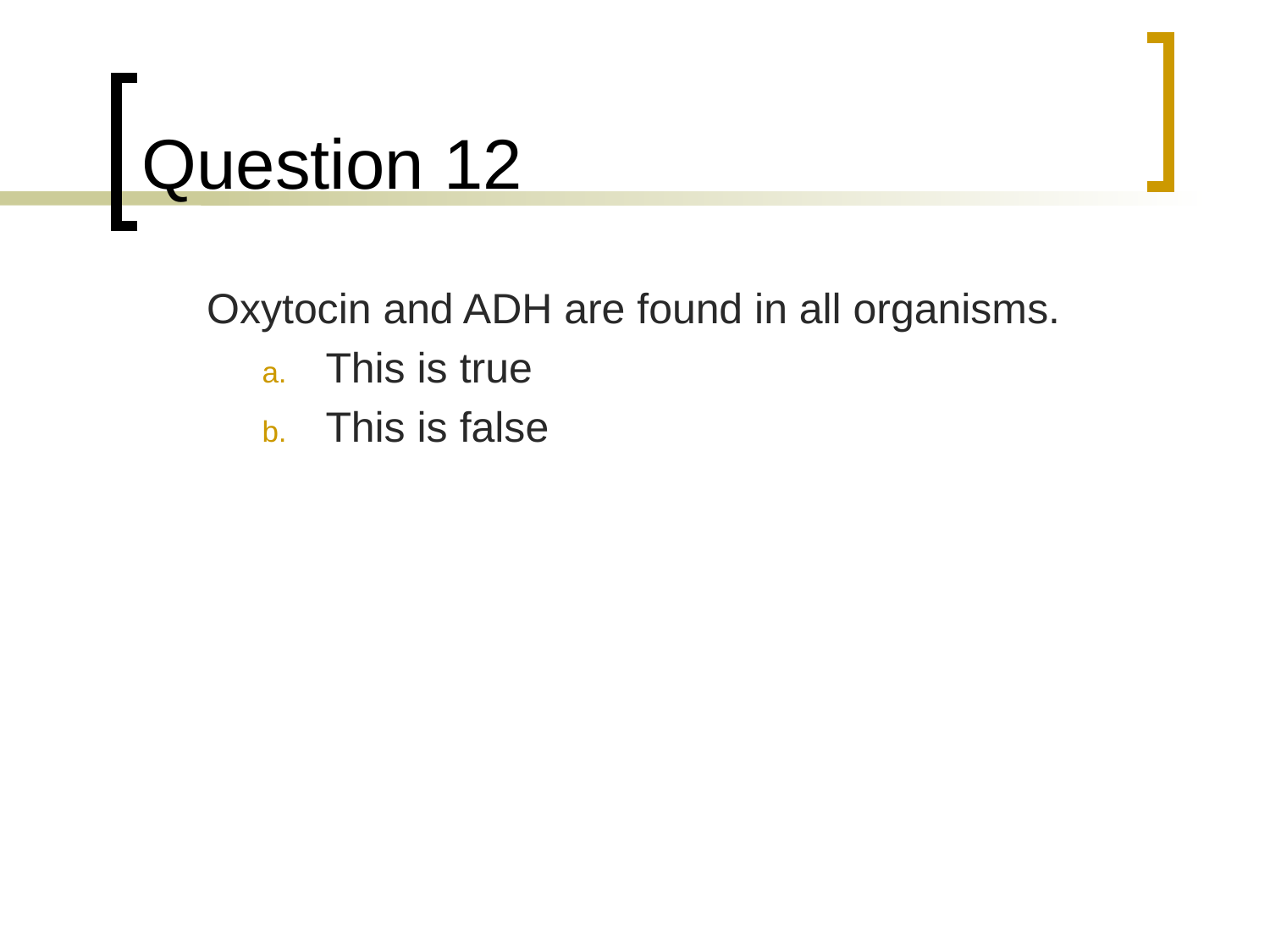

# Question 12
	Oxytocin and ADH are found in all organisms.
This is true
This is false